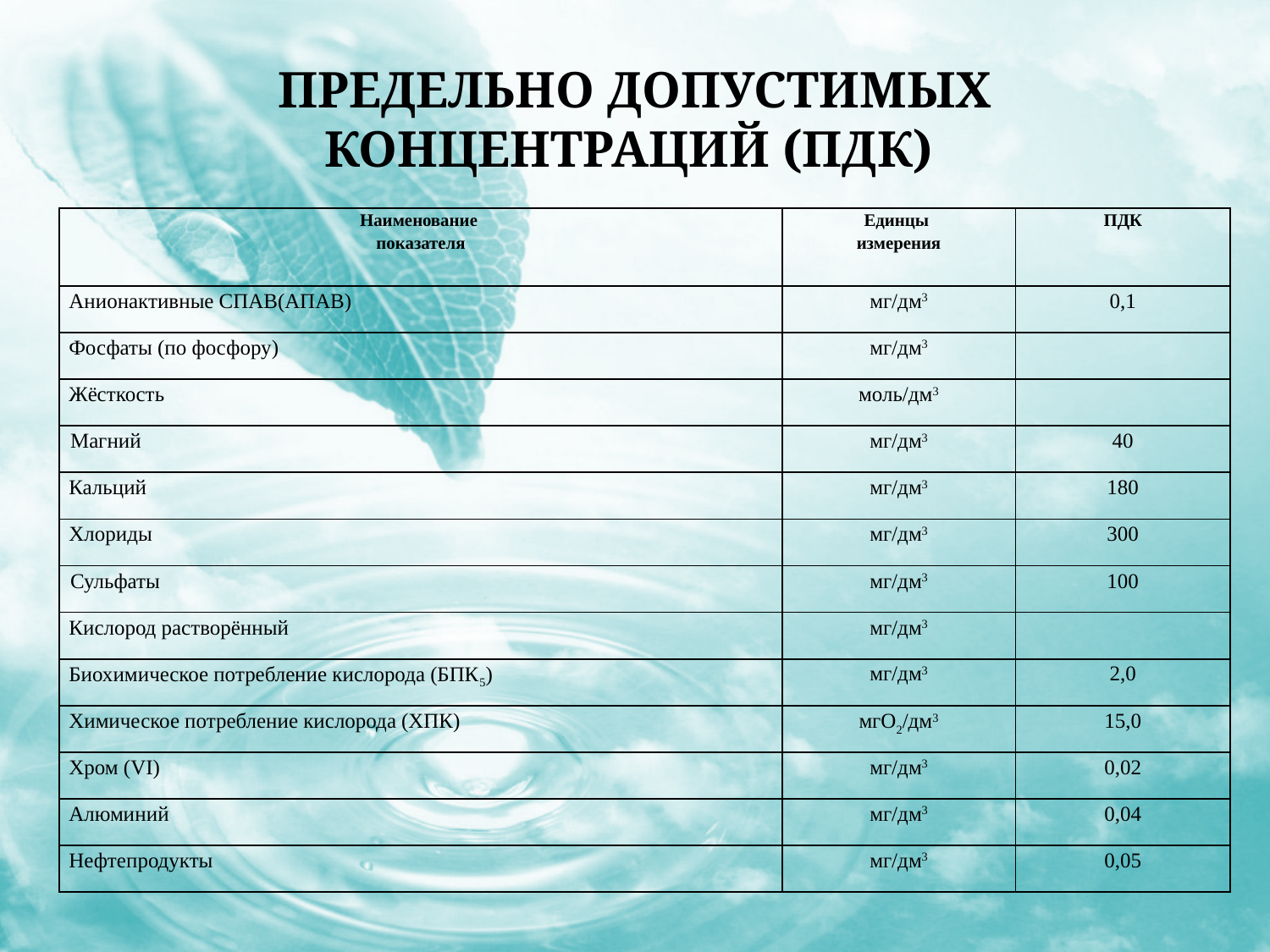

# предельно допустимых концентраций (ПДК)
| Наименование показателя | Единцы измерения | ПДК |
| --- | --- | --- |
| Анионактивные СПАВ(АПАВ) | мг/дм3 | 0,1 |
| Фосфаты (по фосфору) | мг/дм3 |  |
| Жёсткость | моль/дм3 |  |
| Магний | мг/дм3 | 40 |
| Кальций | мг/дм3 | 180 |
| Хлориды | мг/дм3 | 300 |
| Сульфаты | мг/дм3 | 100 |
| Кислород растворённый | мг/дм3 |  |
| Биохимическое потребление кислорода (БПК5) | мг/дм3 | 2,0 |
| Химическое потребление кислорода (ХПК) | мгО2/дм3 | 15,0 |
| Хром (VI) | мг/дм3 | 0,02 |
| Алюминий | мг/дм3 | 0,04 |
| Нефтепродукты | мг/дм3 | 0,05 |